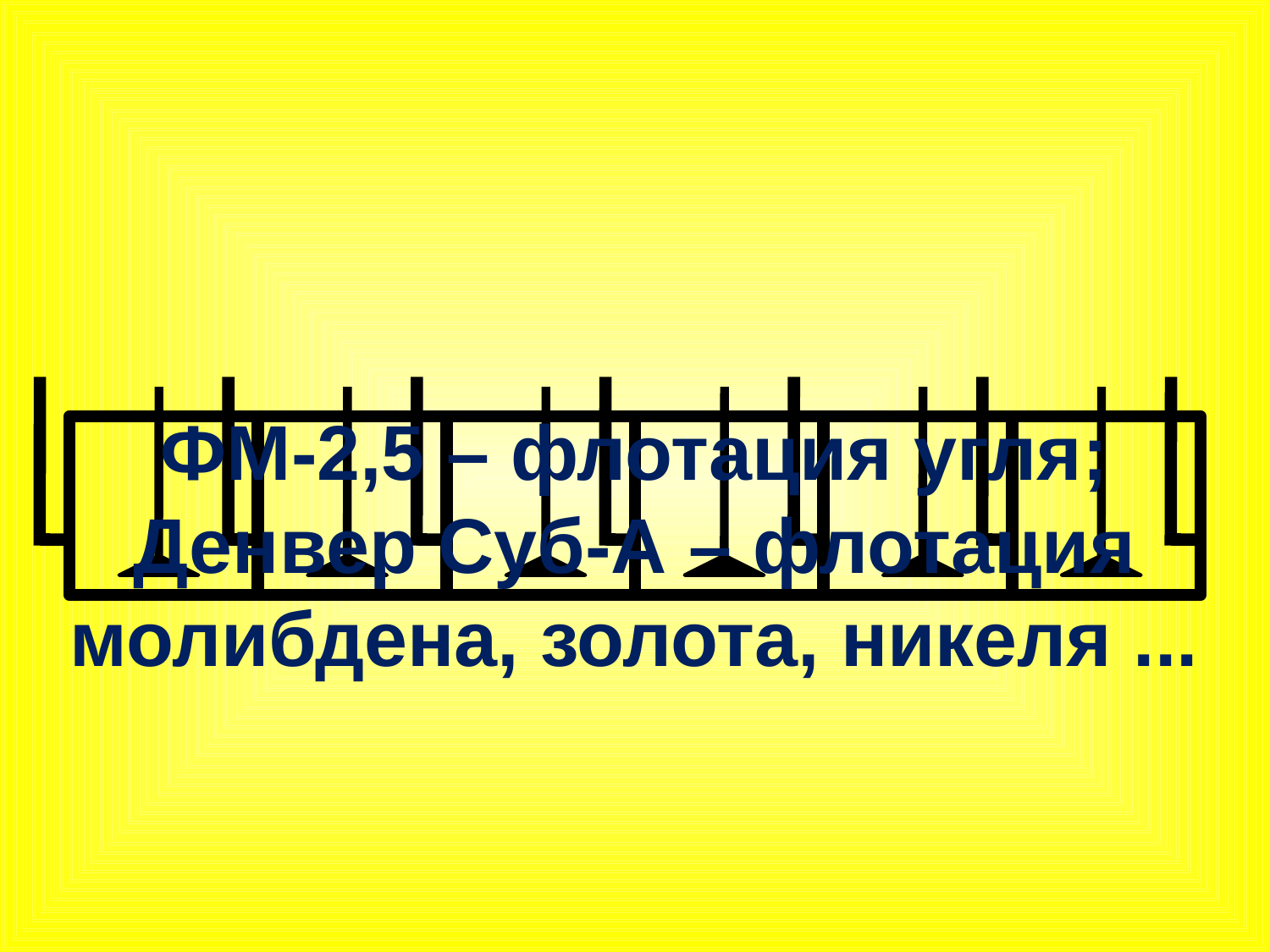

ФМ-2,5 – флотация угля;
Денвер Суб-А – флотация молибдена, золота, никеля ...